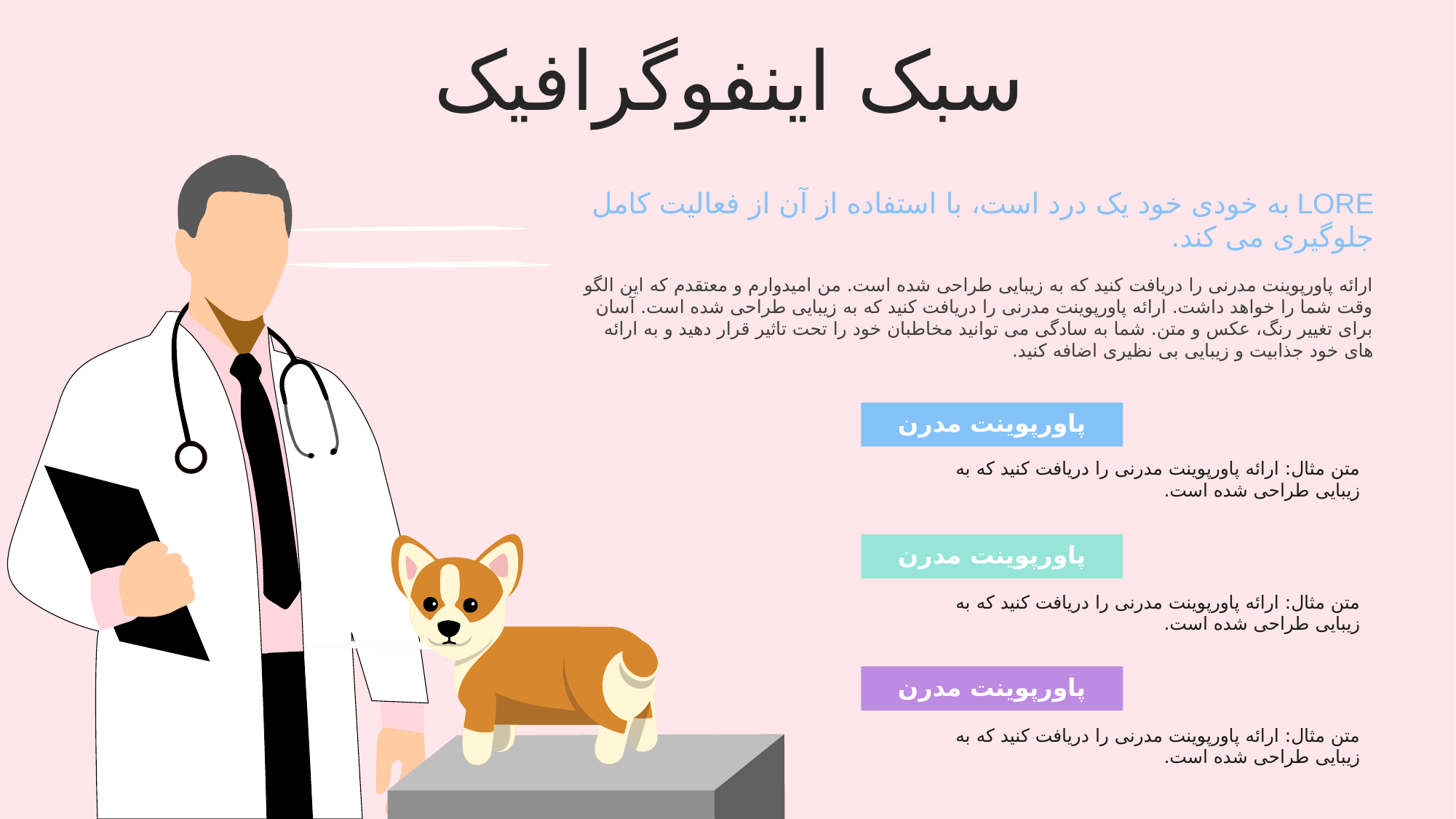

سبک اینفوگرافیک

LORE به خودی خود یک درد است، با استفاده از آن از فعالیت کامل جلوگیری می کند.
ارائه پاورپوینت مدرنی را دریافت کنید که به زیبایی طراحی شده است. من امیدوارم و معتقدم که این الگو وقت شما را خواهد داشت. ارائه پاورپوینت مدرنی را دریافت کنید که به زیبایی طراحی شده است. آسان برای تغییر رنگ، عکس و متن. شما به سادگی می توانید مخاطبان خود را تحت تاثیر قرار دهید و به ارائه های خود جذابیت و زیبایی بی نظیری اضافه کنید.
پاورپوینت مدرن
متن مثال: ارائه پاورپوینت مدرنی را دریافت کنید که به زیبایی طراحی شده است.

پاورپوینت مدرن
متن مثال: ارائه پاورپوینت مدرنی را دریافت کنید که به زیبایی طراحی شده است.
پاورپوینت مدرن
متن مثال: ارائه پاورپوینت مدرنی را دریافت کنید که به زیبایی طراحی شده است.